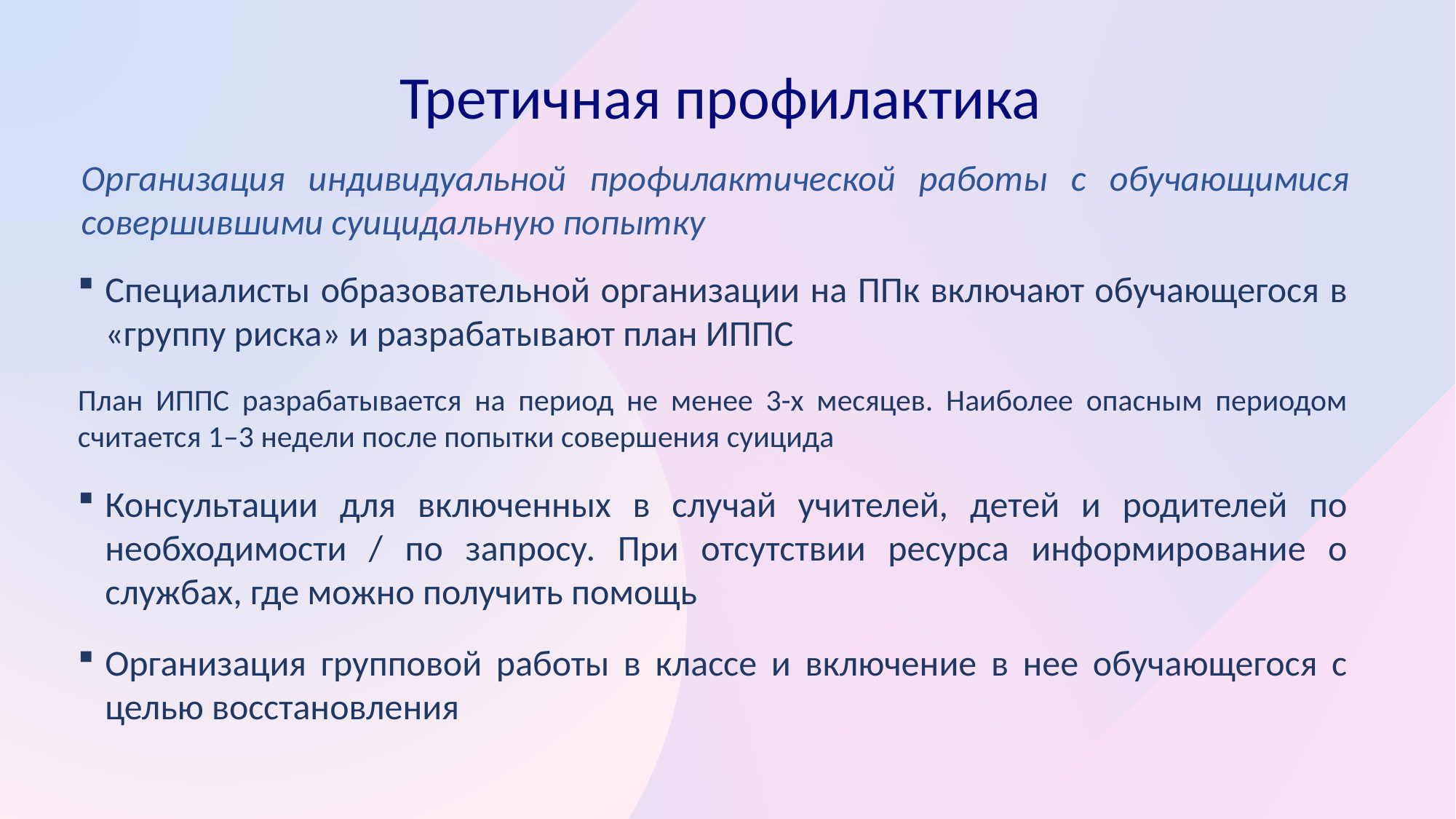

# Третичная профилактика
Организация индивидуальной профилактической работы с обучающимися совершившими суицидальную попытку
Специалисты образовательной организации на ППк включают обучающегося в «группу риска» и разрабатывают план ИППС
План ИППС разрабатывается на период не менее 3-х месяцев. Наиболее опасным периодом считается 1–3 недели после попытки совершения суицида
Консультации для включенных в случай учителей, детей и родителей по необходимости / по запросу. При отсутствии ресурса информирование о службах, где можно получить помощь
Организация групповой работы в классе и включение в нее обучающегося с целью восстановления